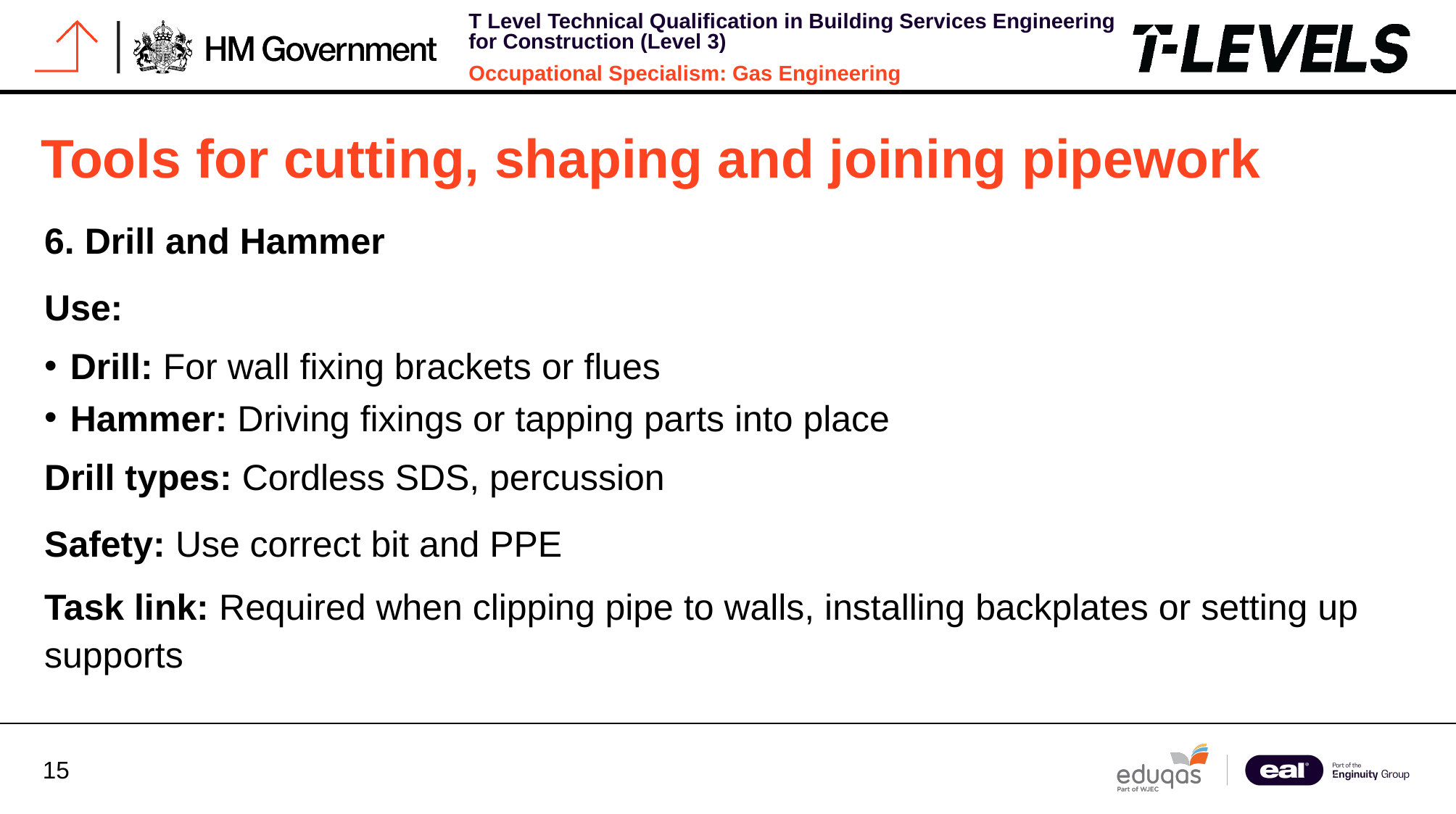

# Tools for cutting, shaping and joining pipework

6. Drill and Hammer
Use:
Drill: For wall fixing brackets or flues
Hammer: Driving fixings or tapping parts into place
Drill types: Cordless SDS, percussion
Safety: Use correct bit and PPE
Task link: Required when clipping pipe to walls, installing backplates or setting up supports